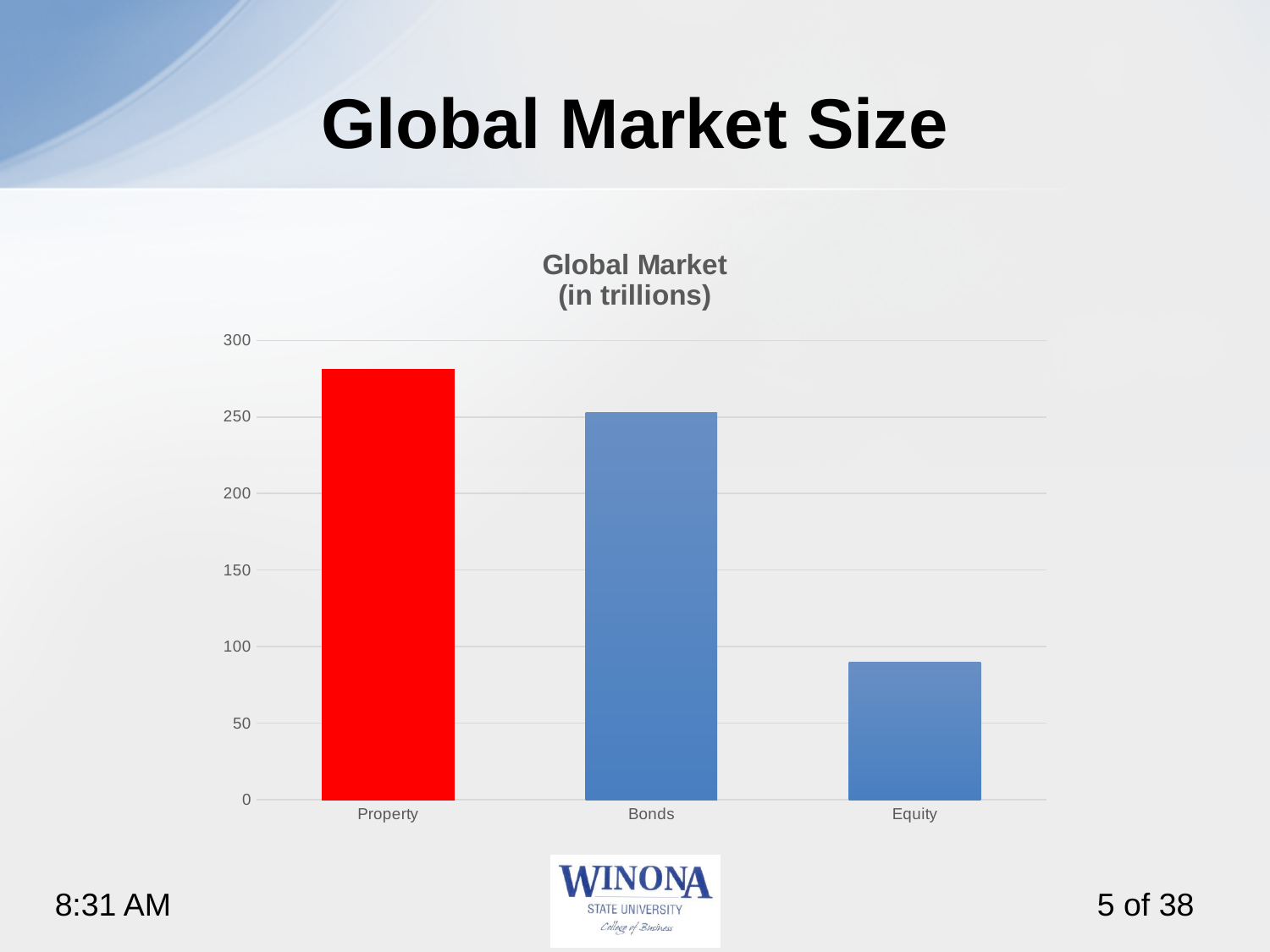

# Global Market Size

### Chart: Global Market
(in trillions)

| Category |  |
|---|---|
| Property | 281.0 |
| Bonds | 253.0 |
| Equity | 90.0 |